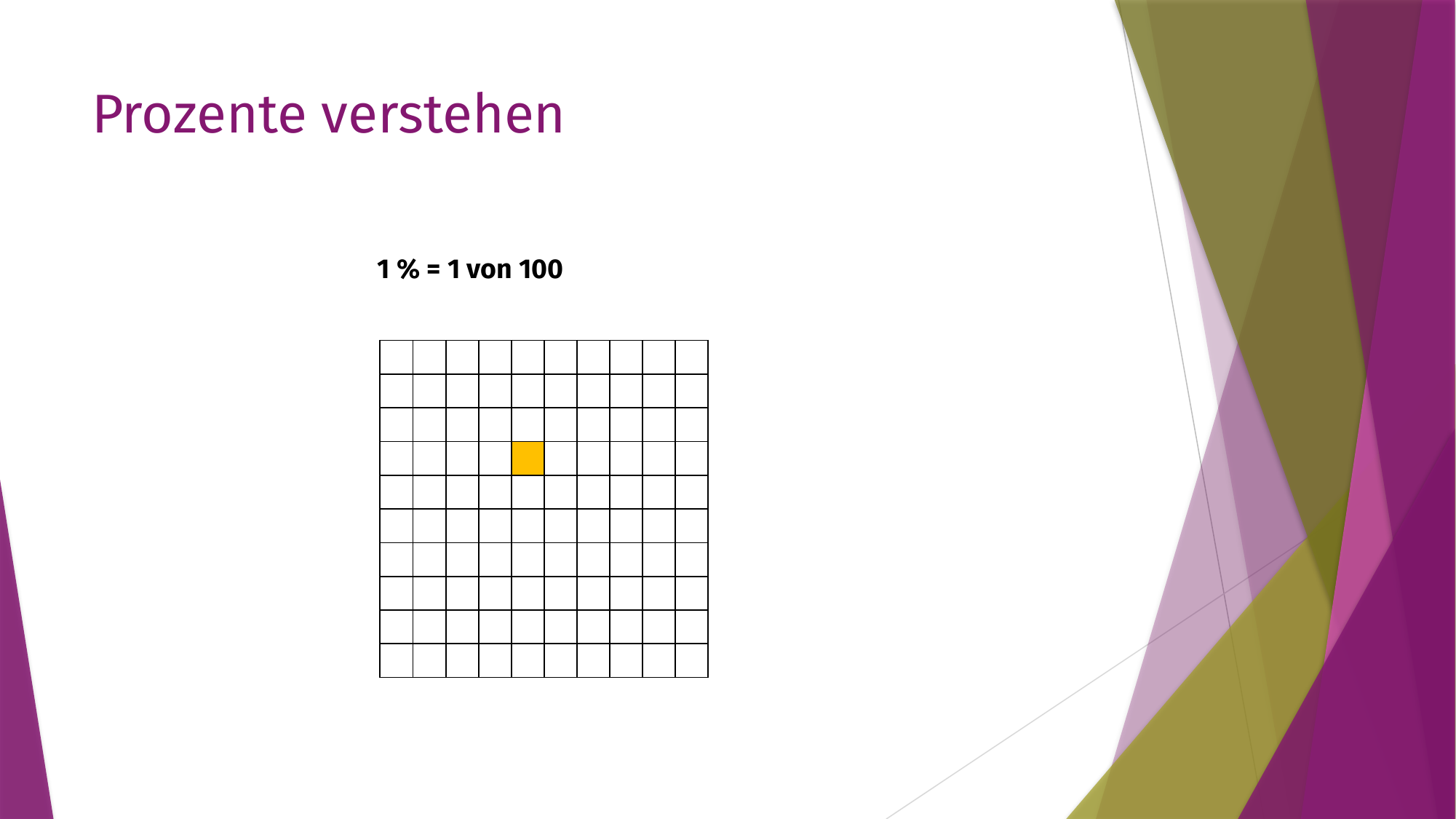

# Prozente verstehen
1 % = 1 von 100
|  |  |  |  |  |  |  |  |  |  |
| --- | --- | --- | --- | --- | --- | --- | --- | --- | --- |
|  |  |  |  |  |  |  |  |  |  |
|  |  |  |  |  |  |  |  |  |  |
|  |  |  |  |  |  |  |  |  |  |
|  |  |  |  |  |  |  |  |  |  |
|  |  |  |  |  |  |  |  |  |  |
|  |  |  |  |  |  |  |  |  |  |
|  |  |  |  |  |  |  |  |  |  |
|  |  |  |  |  |  |  |  |  |  |
|  |  |  |  |  |  |  |  |  |  |